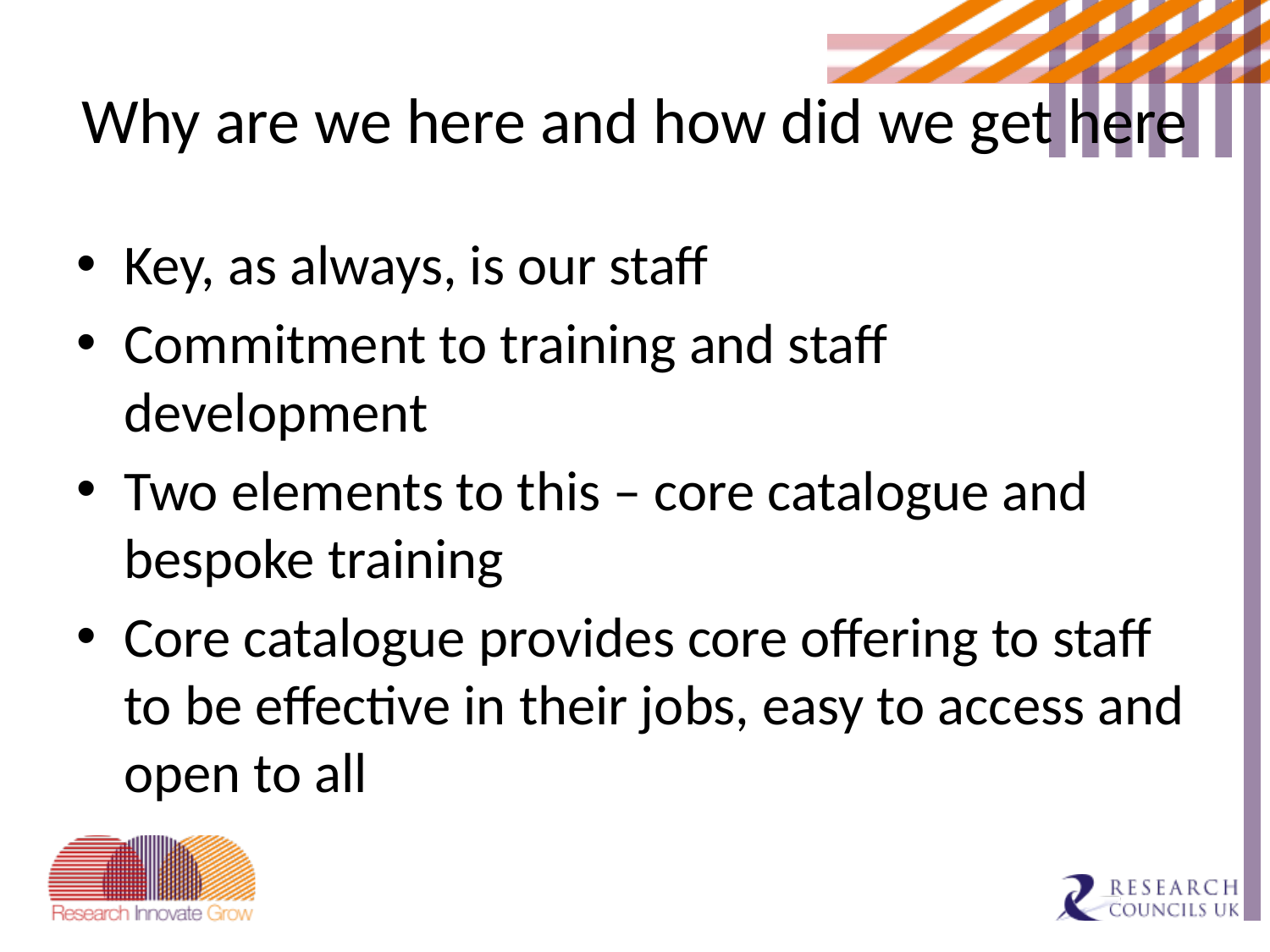

# Why are we here and how did we get here
Key, as always, is our staff
Commitment to training and staff development
Two elements to this – core catalogue and bespoke training
Core catalogue provides core offering to staff to be effective in their jobs, easy to access and open to all